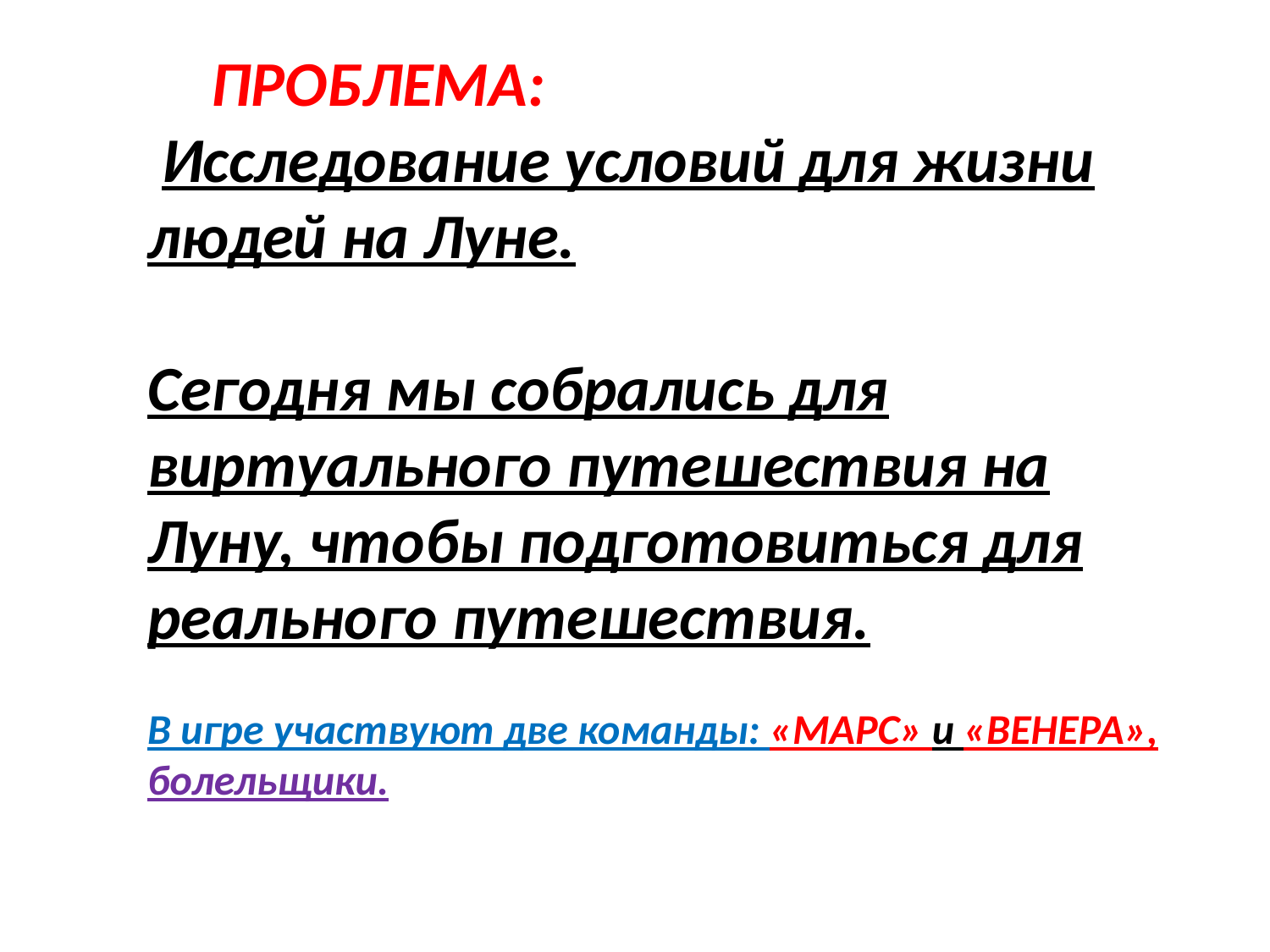

ПРОБЛЕМА:
 Исследование условий для жизни людей на Луне.

Сегодня мы собрались для виртуального путешествия на Луну, чтобы подготовиться для реального путешествия.

В игре участвуют две команды: «МАРС» и «ВЕНЕРА», болельщики.